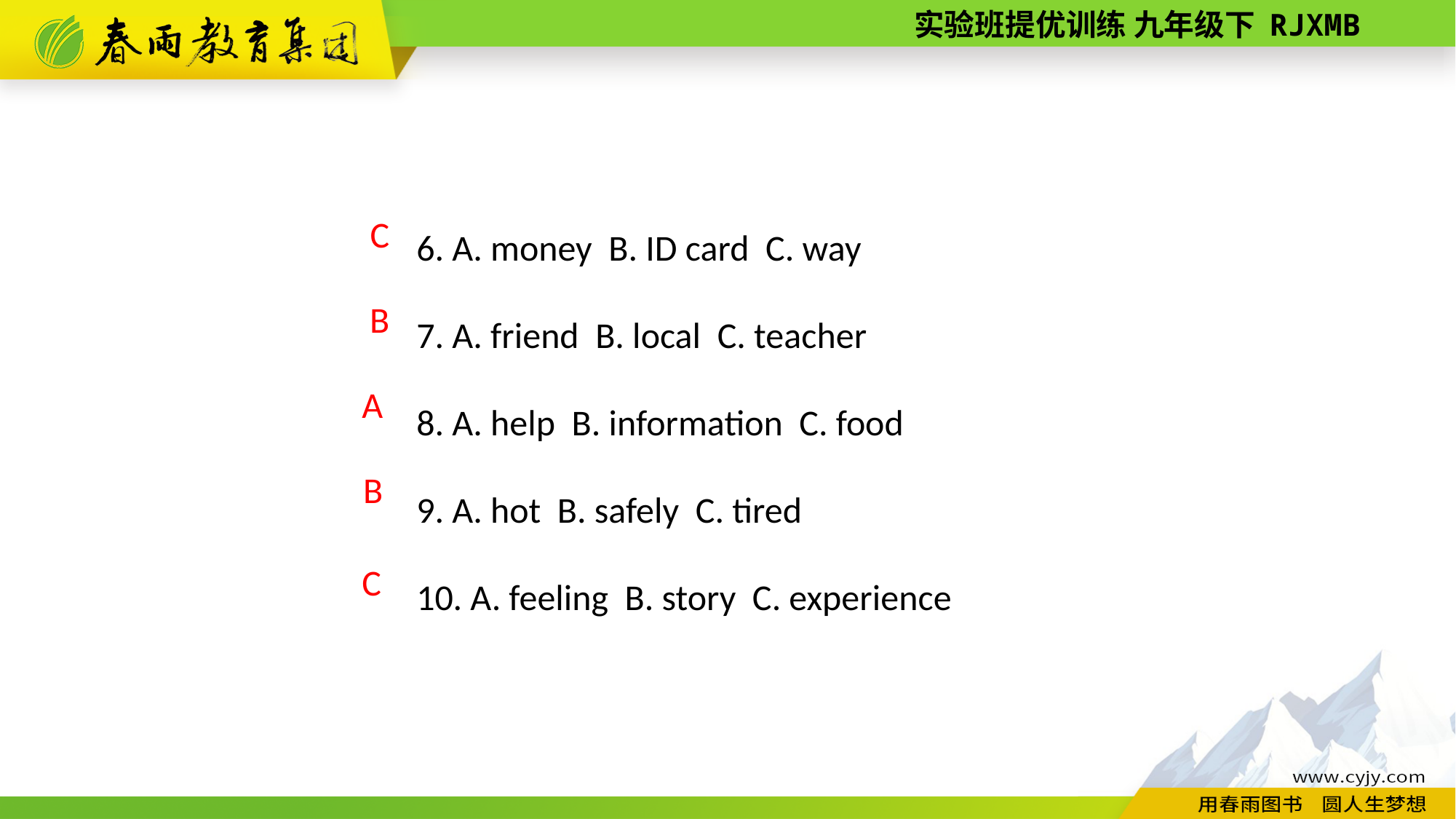

6. A. money  B. ID card  C. way
7. A. friend  B. local  C. teacher
8. A. help  B. information  C. food
9. A. hot  B. safely  C. tired
10. A. feeling  B. story  C. experience
 C
B
A
B
C